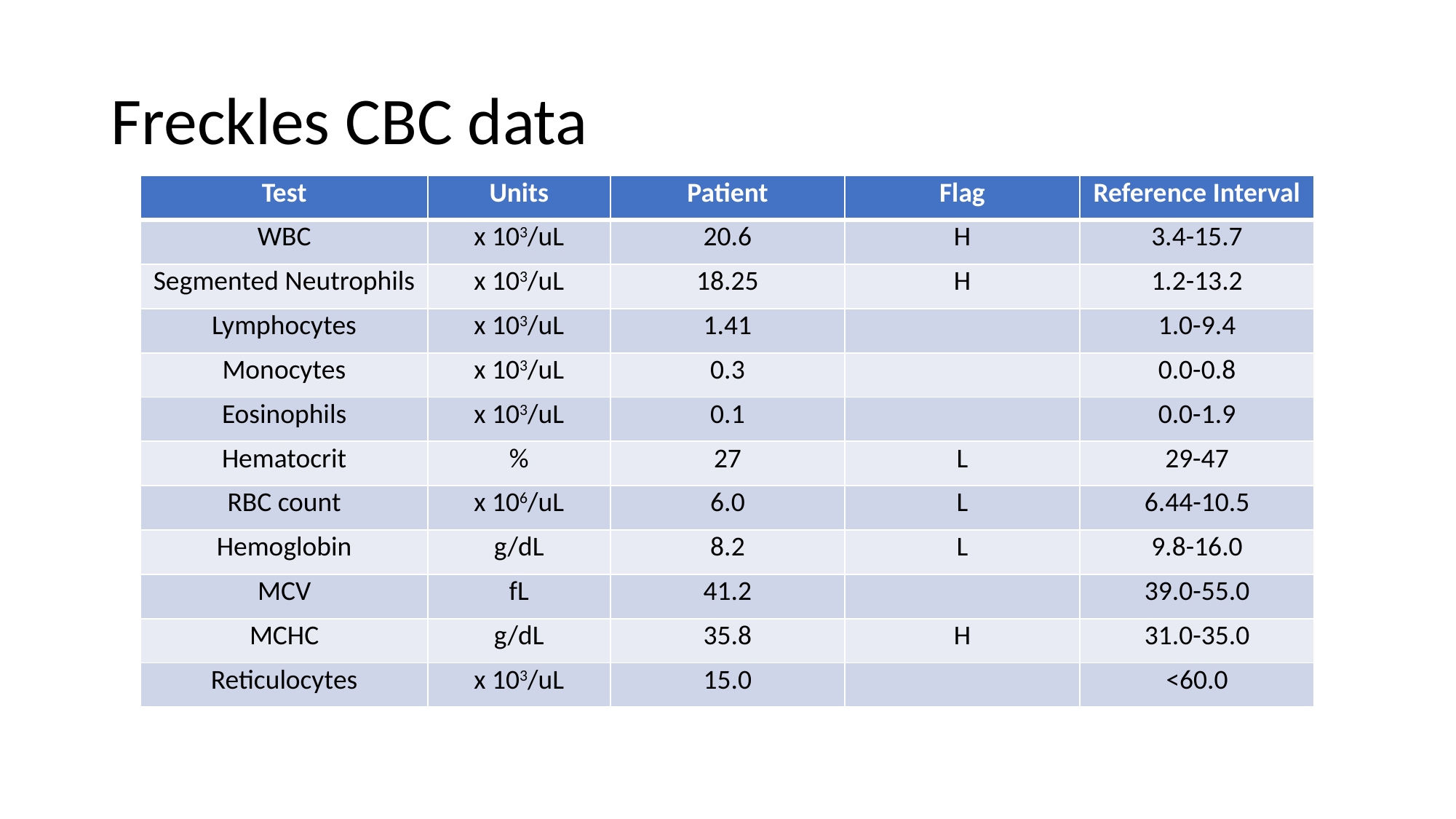

# Freckles CBC data
| Test | Units | Patient | Flag | Reference Interval |
| --- | --- | --- | --- | --- |
| WBC | x 103/uL | 20.6 | H | 3.4-15.7 |
| Segmented Neutrophils | x 103/uL | 18.25 | H | 1.2-13.2 |
| Lymphocytes | x 103/uL | 1.41 |  | 1.0-9.4 |
| Monocytes | x 103/uL | 0.3 |  | 0.0-0.8 |
| Eosinophils | x 103/uL | 0.1 |  | 0.0-1.9 |
| Hematocrit | % | 27 | L | 29-47 |
| RBC count | x 106/uL | 6.0 | L | 6.44-10.5 |
| Hemoglobin | g/dL | 8.2 | L | 9.8-16.0 |
| MCV | fL | 41.2 |  | 39.0-55.0 |
| MCHC | g/dL | 35.8 | H | 31.0-35.0 |
| Reticulocytes | x 103/uL | 15.0 |  | <60.0 |